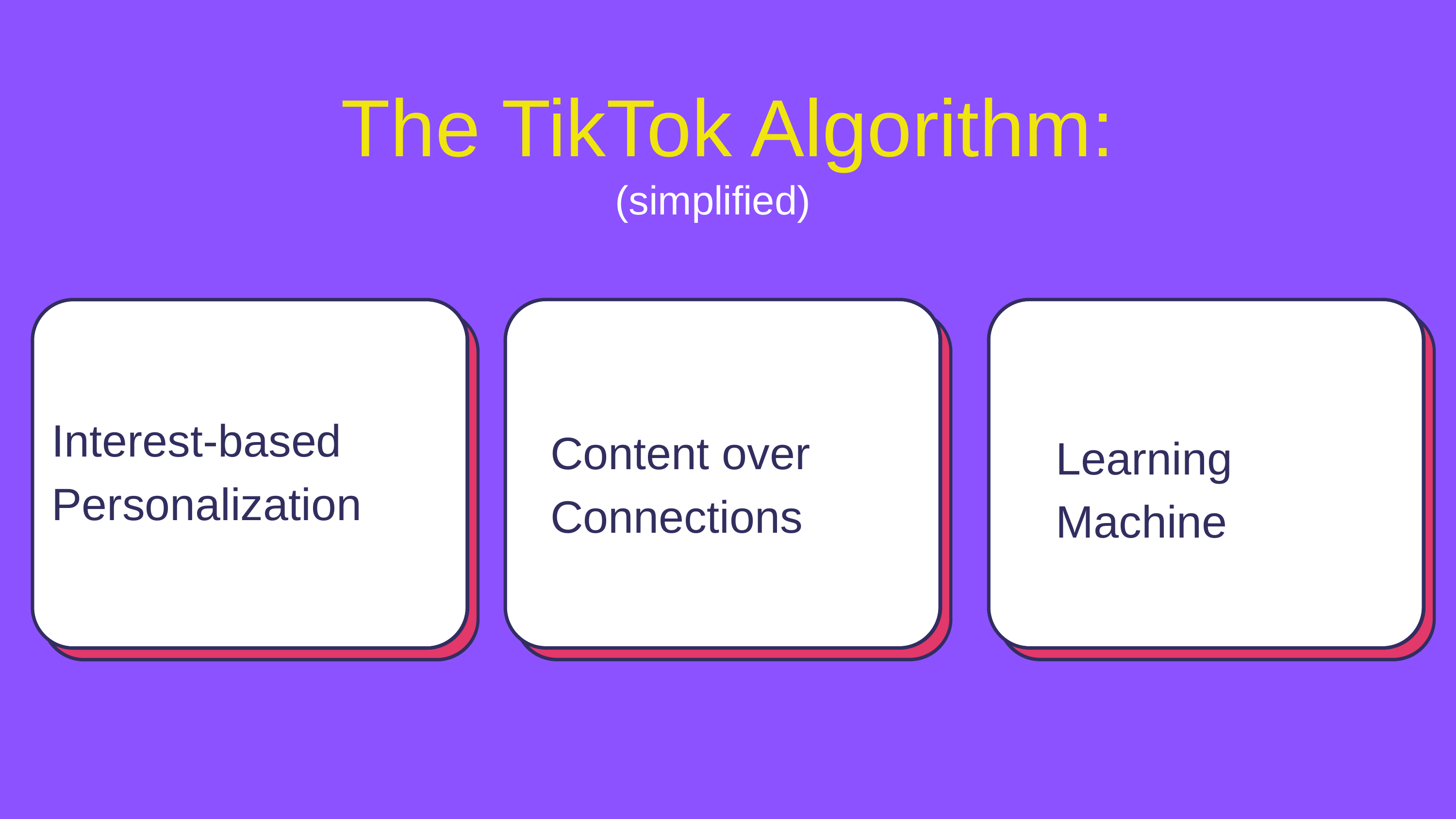

The TikTok Algorithm:
(simplified)

Interest-based Personalization
Content over Connections
Learning Machine